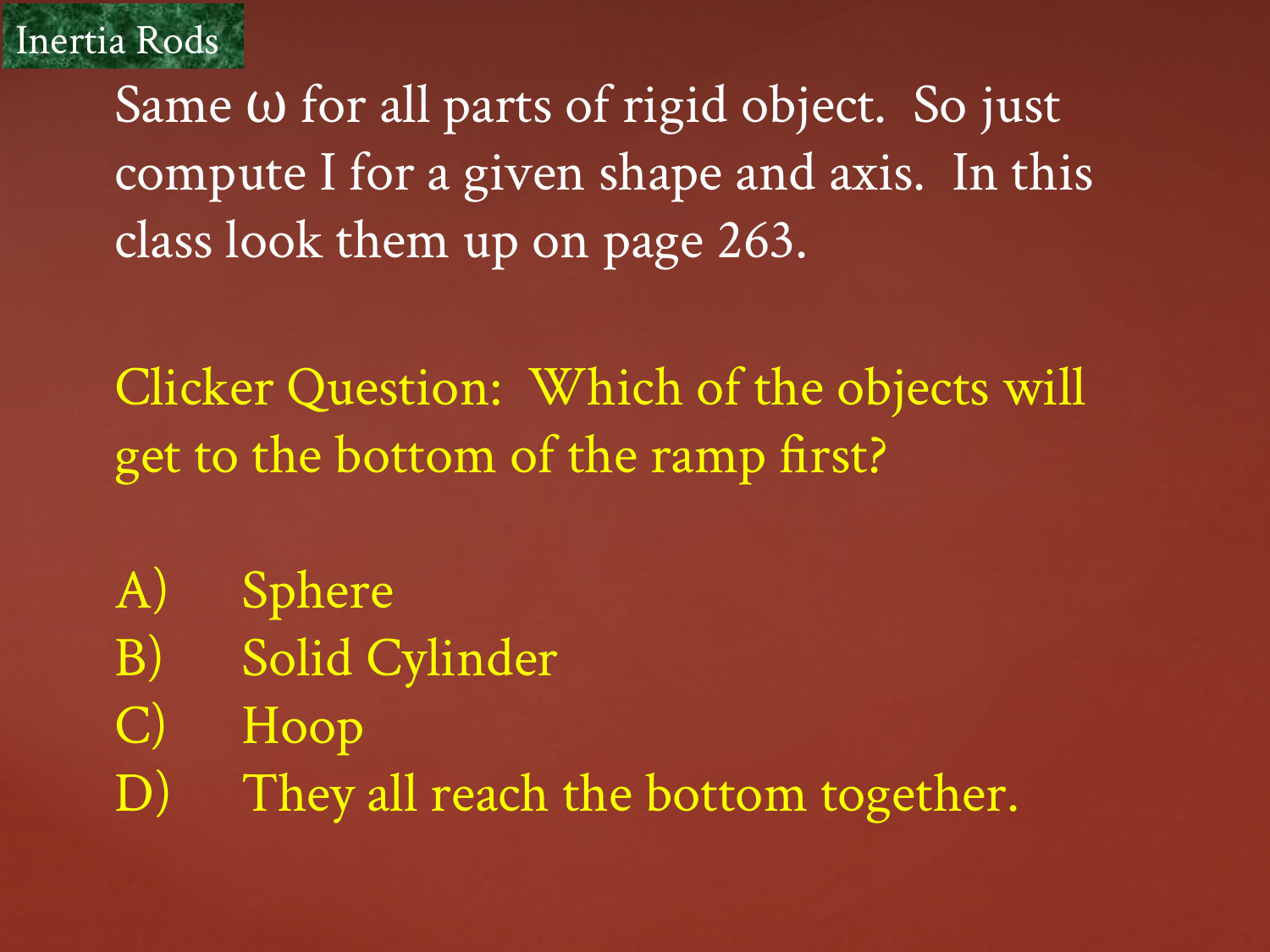

Inertia Rods
# Same ω for all parts of rigid object.  So just compute I for a given shape and axis.  In this class look them up on page 263.
Clicker Question:  Which of the objects will get to the bottom of the ramp first?

A)	Sphere
B)	Solid Cylinder
C)	Hoop
D)	They all reach the bottom together.